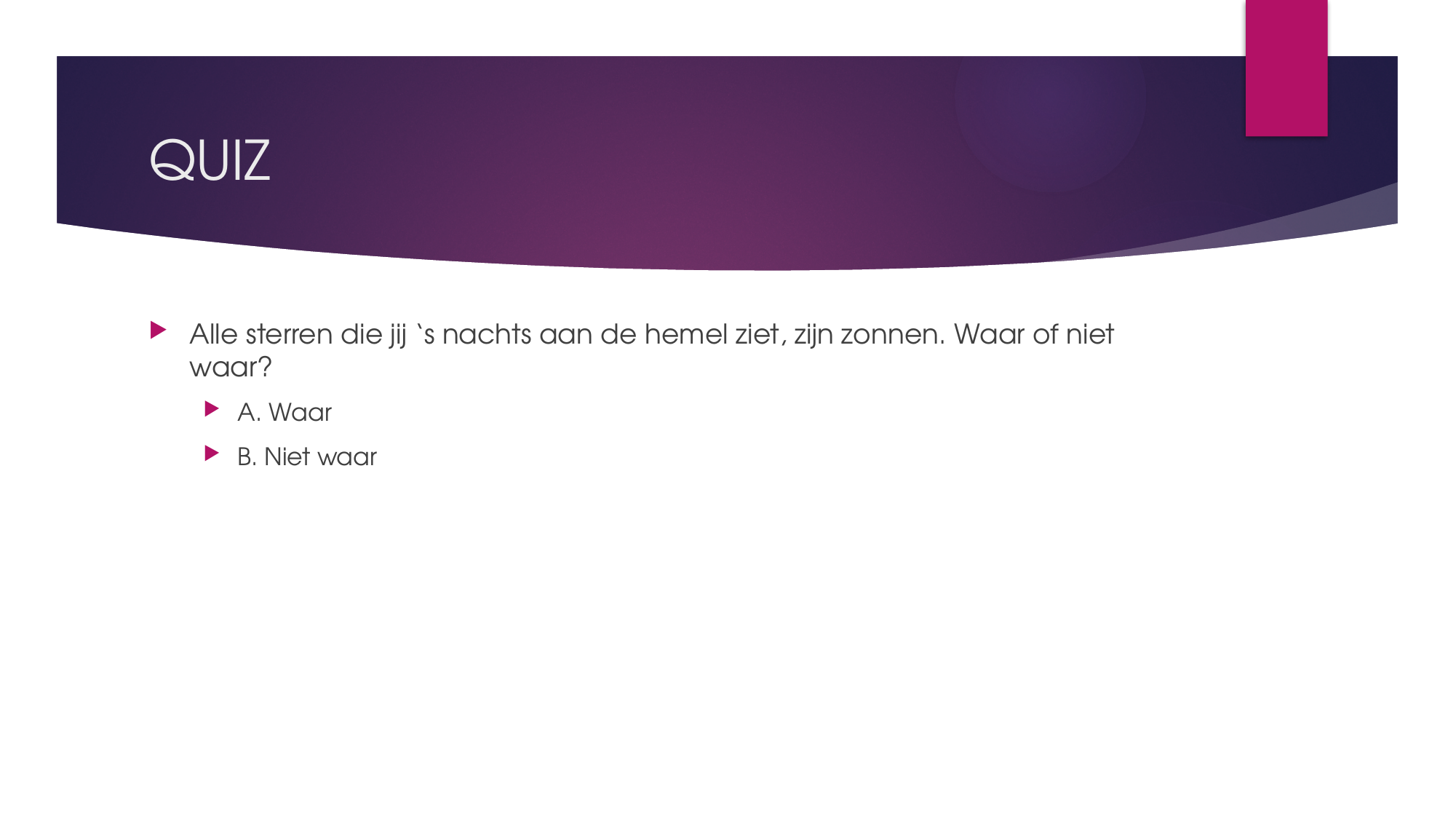

# QUIZ
Alle sterren die jij ‘s nachts aan de hemel ziet, zijn zonnen. Waar of niet waar?
A. Waar
B. Niet waar